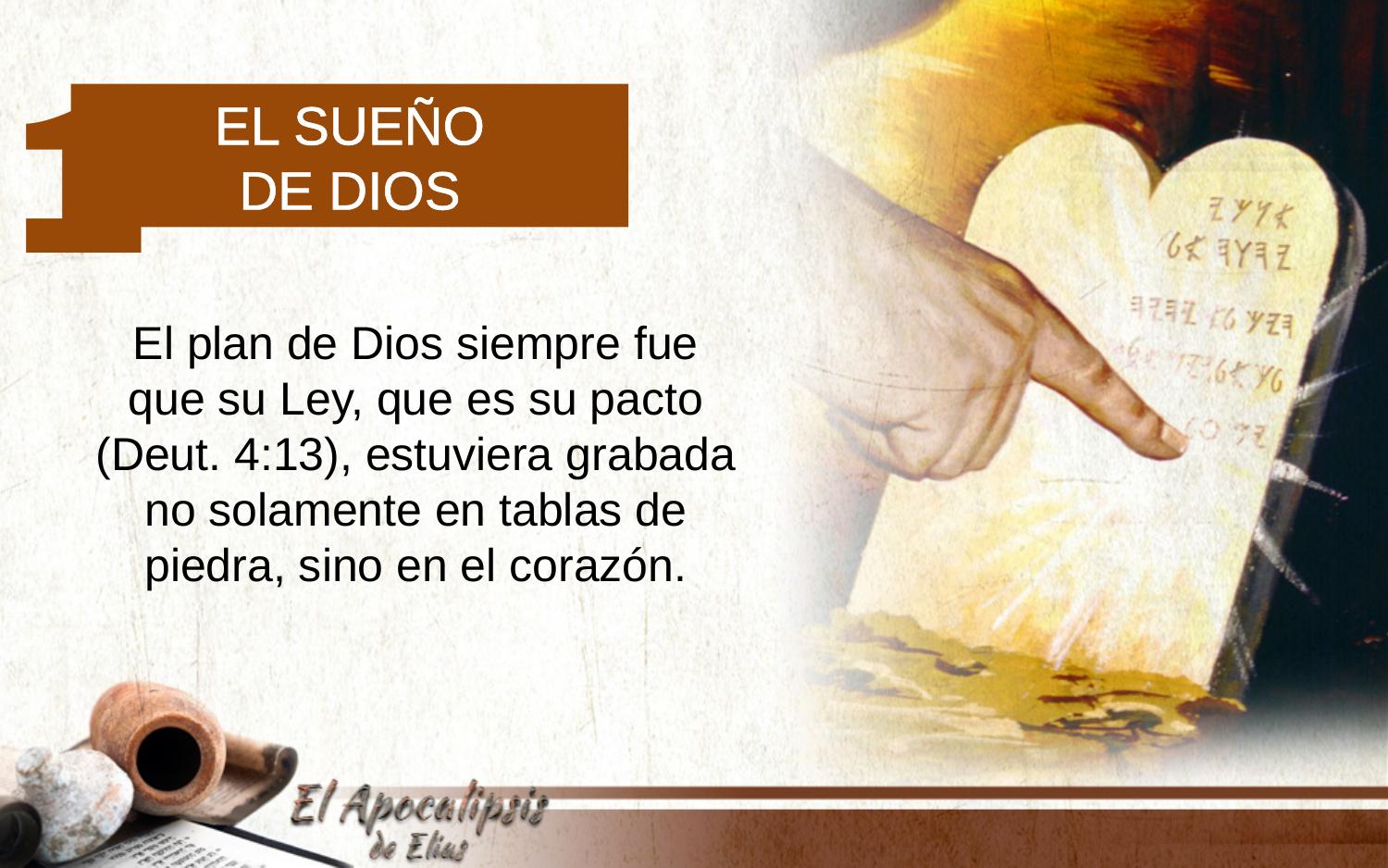

1
El sueño
de Dios
El plan de Dios siempre fue que su Ley, que es su pacto (Deut. 4:13), estuviera grabada no solamente en tablas de piedra, sino en el corazón.